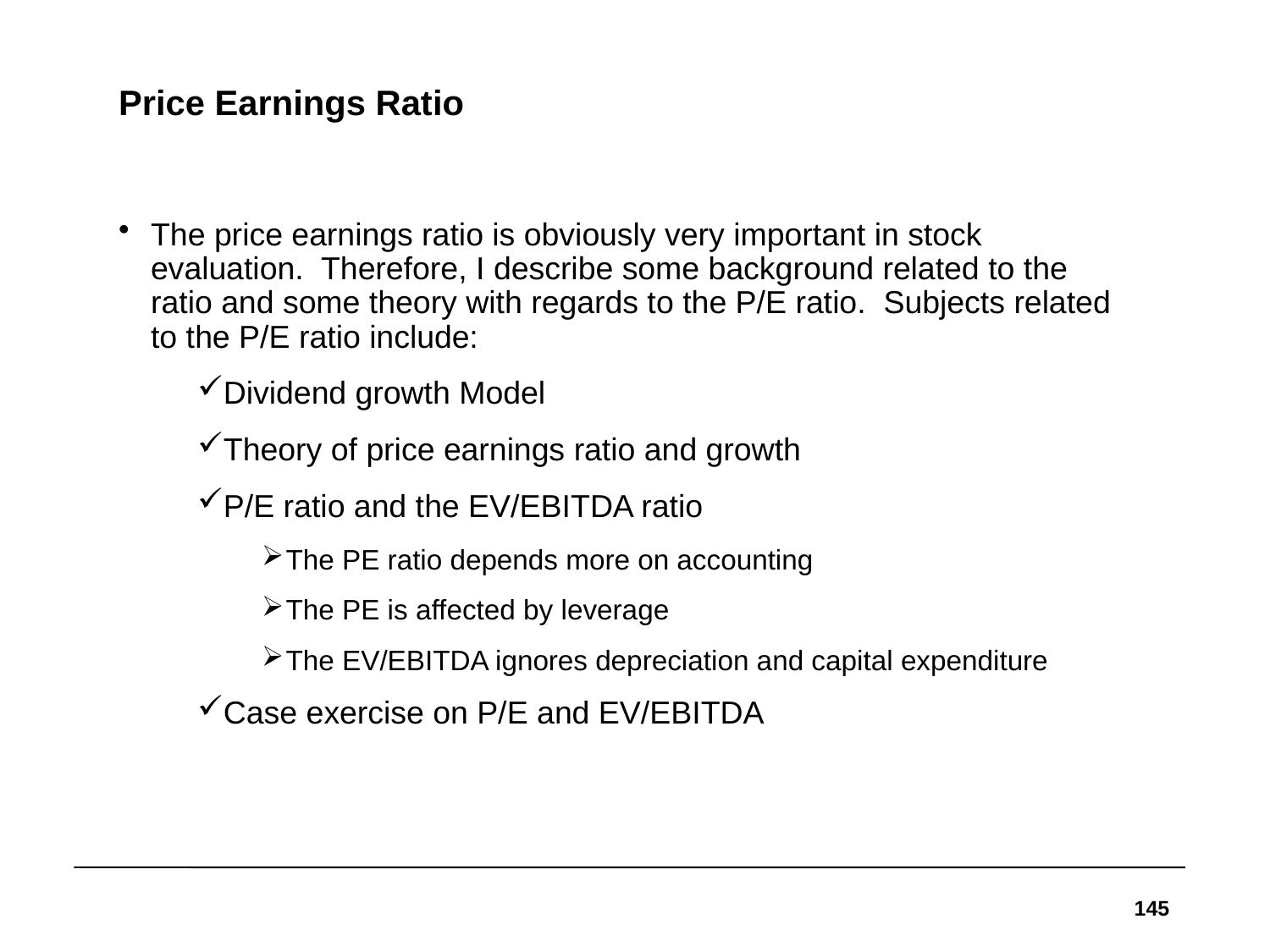

# Price Earnings Ratio
The price earnings ratio is obviously very important in stock evaluation.  Therefore, I describe some background related to the ratio and some theory with regards to the P/E ratio.  Subjects related to the P/E ratio include:
Dividend growth Model
Theory of price earnings ratio and growth
P/E ratio and the EV/EBITDA ratio
The PE ratio depends more on accounting
The PE is affected by leverage
The EV/EBITDA ignores depreciation and capital expenditure
Case exercise on P/E and EV/EBITDA